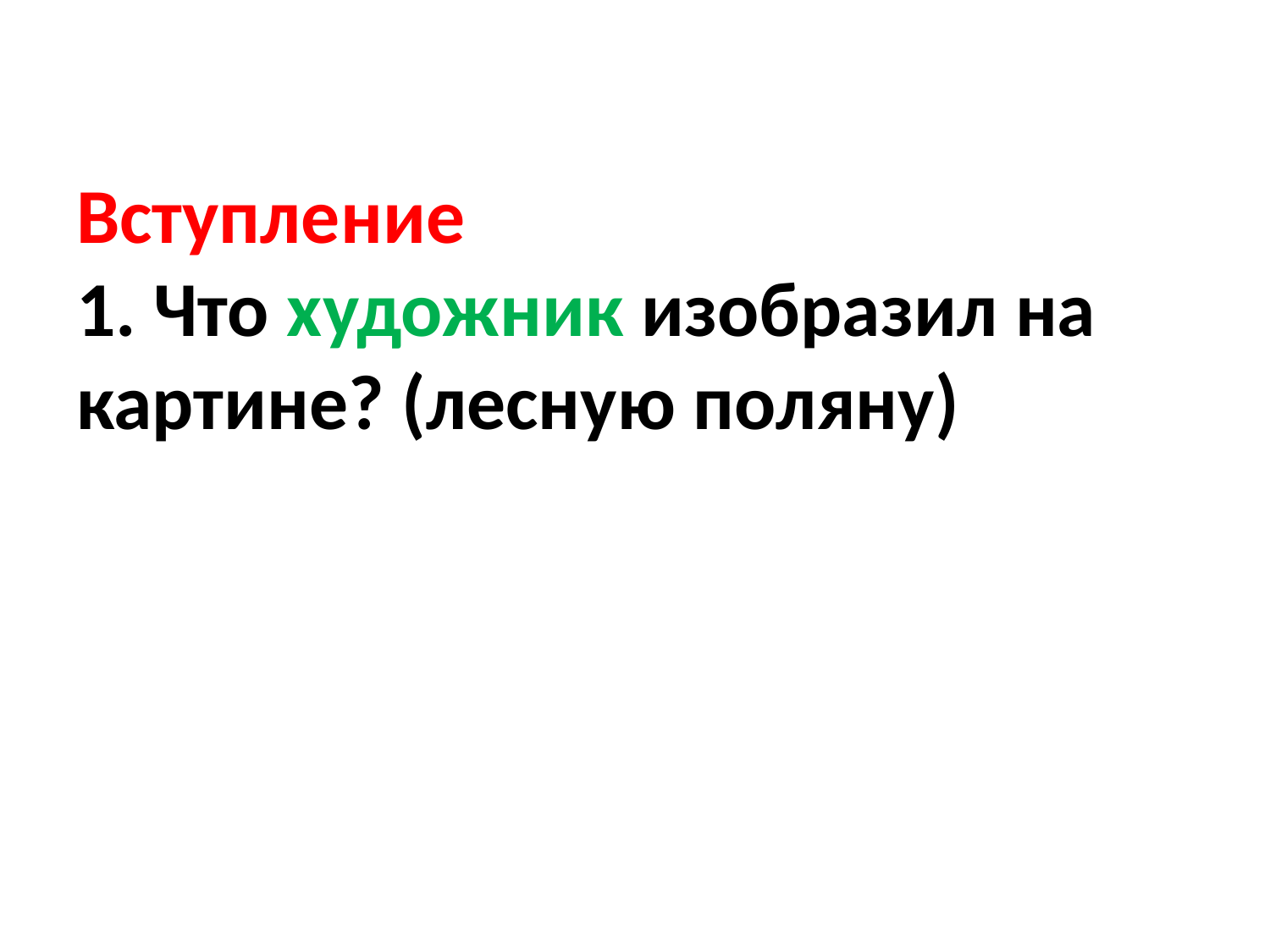

# Вступление 1. Что художник изобразил на картине? (лесную поляну)